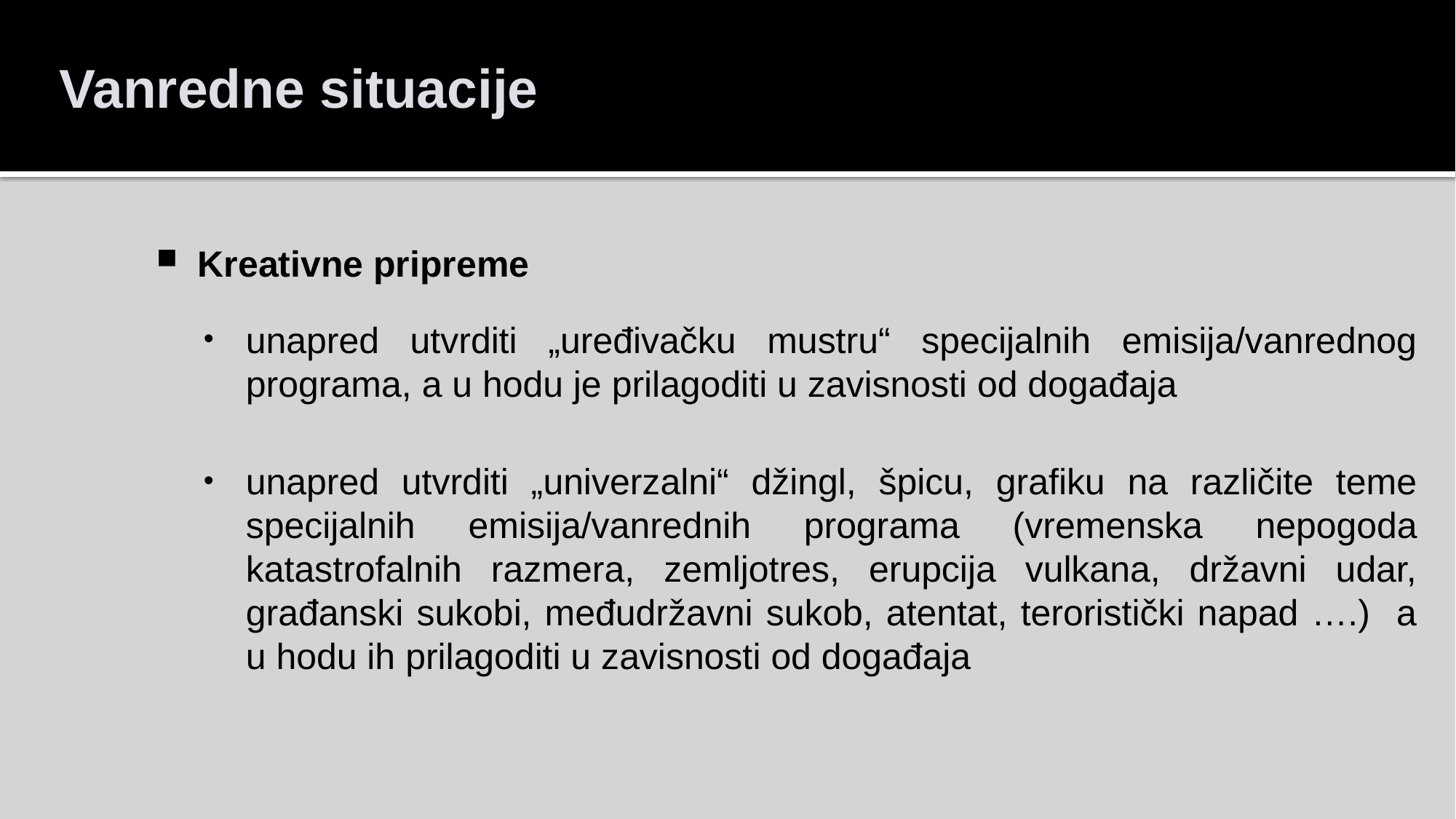

Vanredne situacije

Kreativne pripreme

unapred utvrditi „uređivačku mustru“ specijalnih emisija/vanrednog programa, a u hodu je prilagoditi u zavisnosti od događaja

unapred utvrditi „univerzalni“ džingl, špicu, grafiku na različite teme specijalnih emisija/vanrednih programa (vremenska nepogoda katastrofalnih razmera, zemljotres, erupcija vulkana, državni udar, građanski sukobi, međudržavni sukob, atentat, teroristički napad ….)  a u hodu ih prilagoditi u zavisnosti od događaja